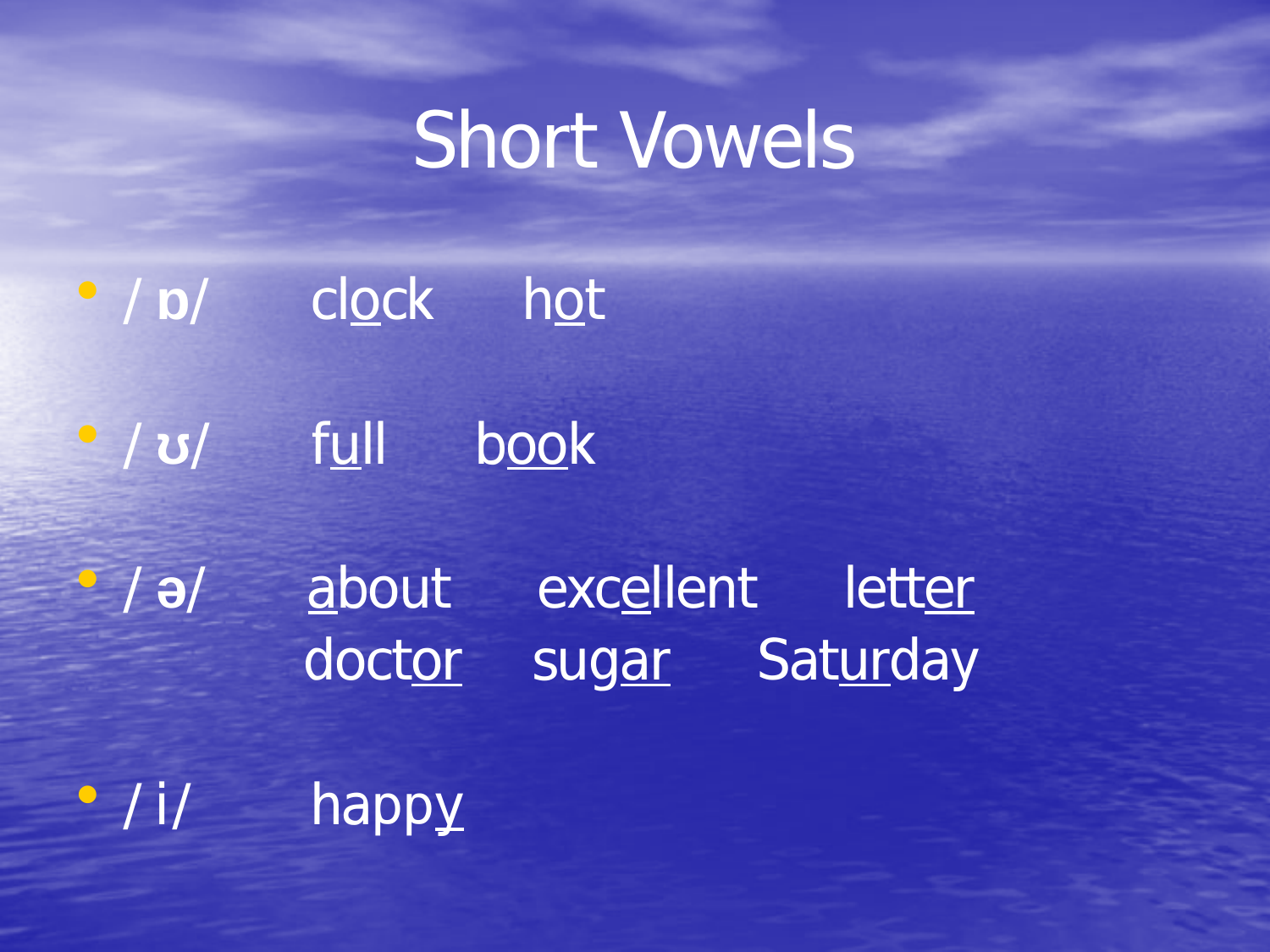

# Short Vowels
/ɒ/     clock     hot

/ʊ/     full     book

/ə/     about     excellent     letter
             doctor    sugar     Saturday

/i/      happy